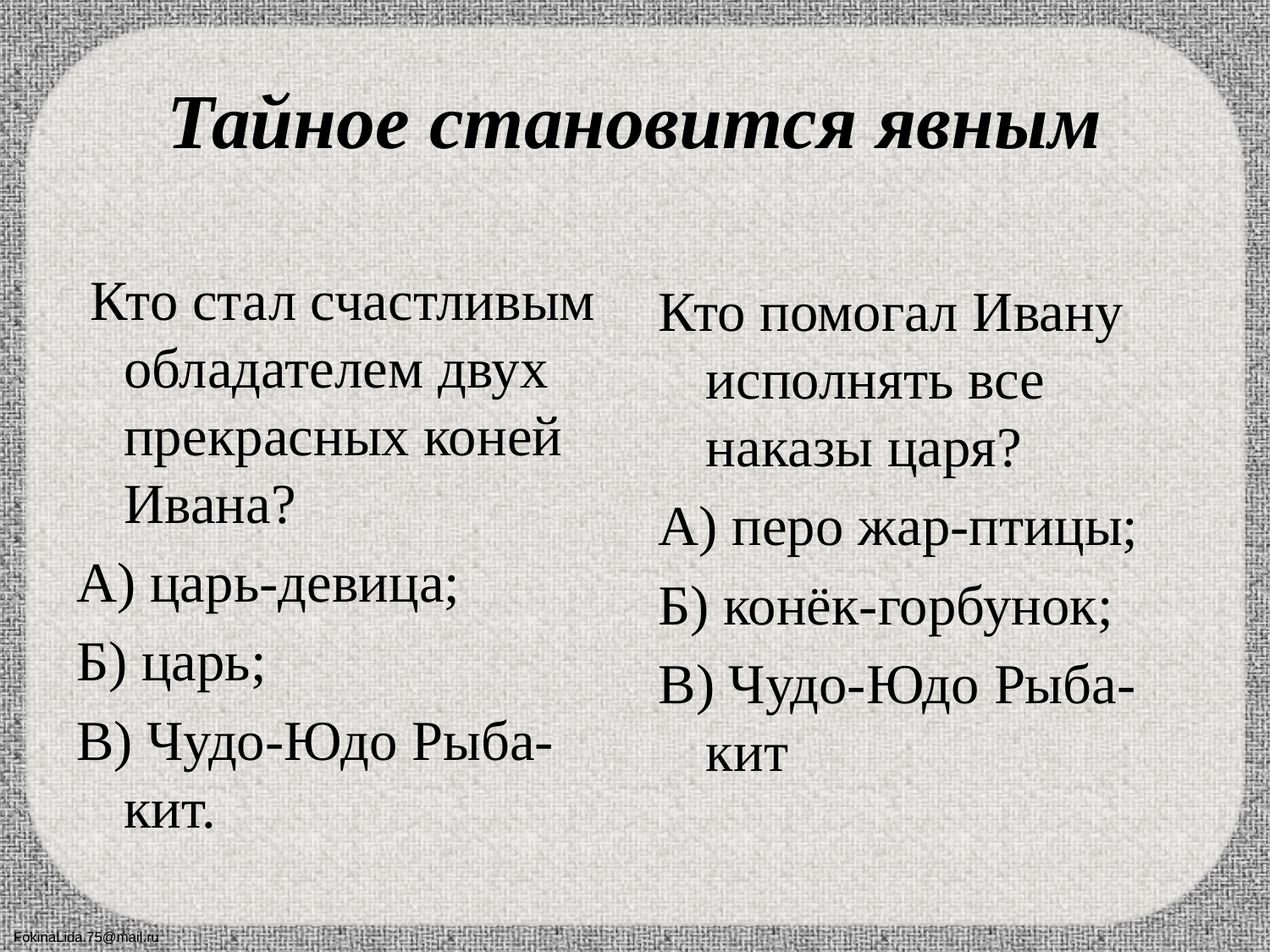

# Тайное становится явным

Кто помогал Ивану исполнять все наказы царя?
А) перо жар-птицы;
Б) конёк-горбунок;
В) Чудо-Юдо Рыба-кит

 Кто стал счастливым обладателем двух прекрасных коней Ивана?
А) царь-девица;
Б) царь;
В) Чудо-Юдо Рыба-кит.